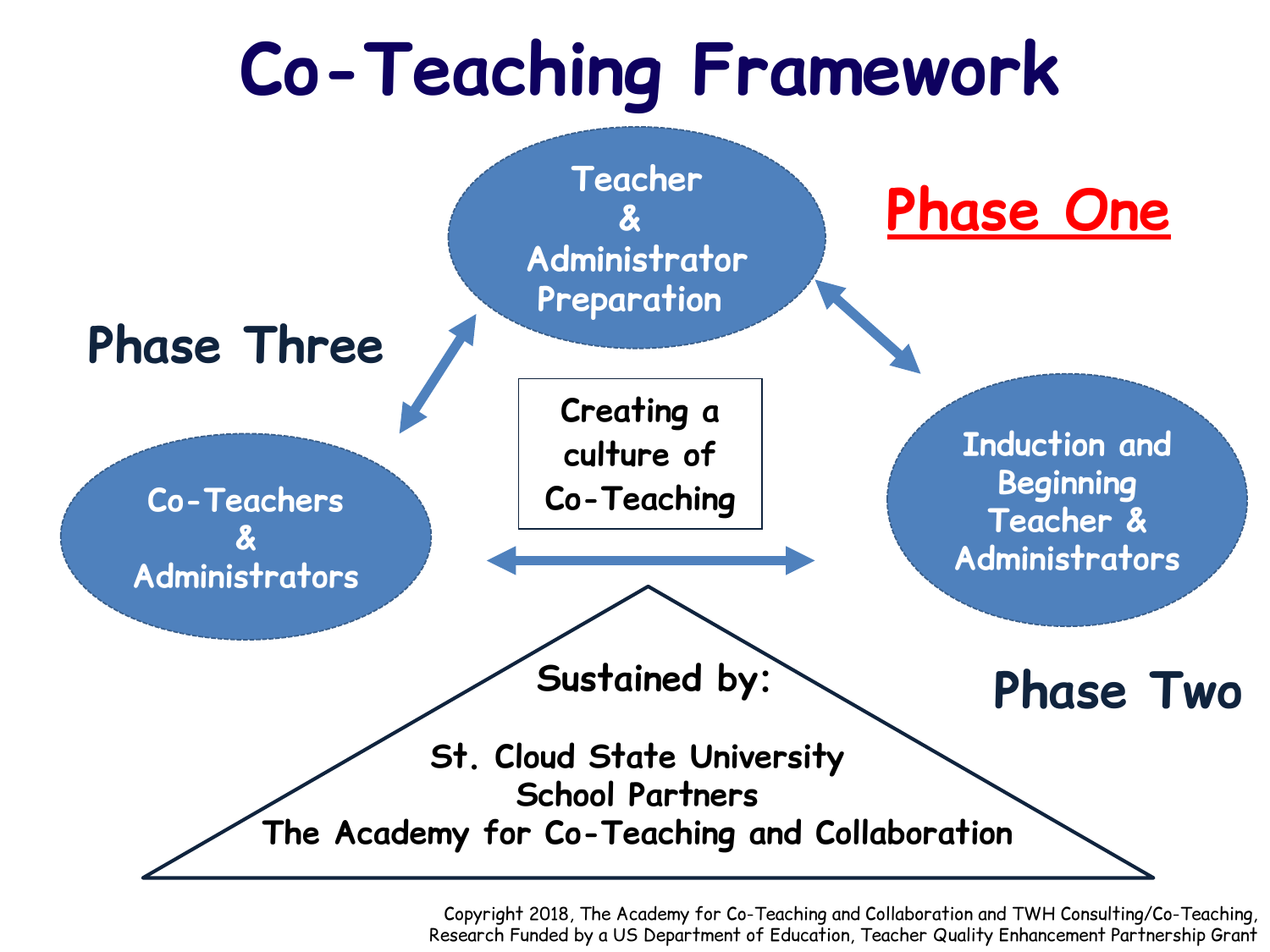

Co-Teaching Framework
Teacher
&
Administrator
Preparation
Phase One
Phase Three
Induction and Beginning Teacher & Administrators
Creating a culture of Co-Teaching
Co-Teachers
&
Administrators

Sustained by:
Phase Two
St. Cloud State University
School Partners
The Academy for Co-Teaching and Collaboration
Copyright 2018, The Academy for Co-Teaching and Collaboration and TWH Consulting/Co-Teaching,
Research Funded by a US Department of Education, Teacher Quality Enhancement Partnership Grant